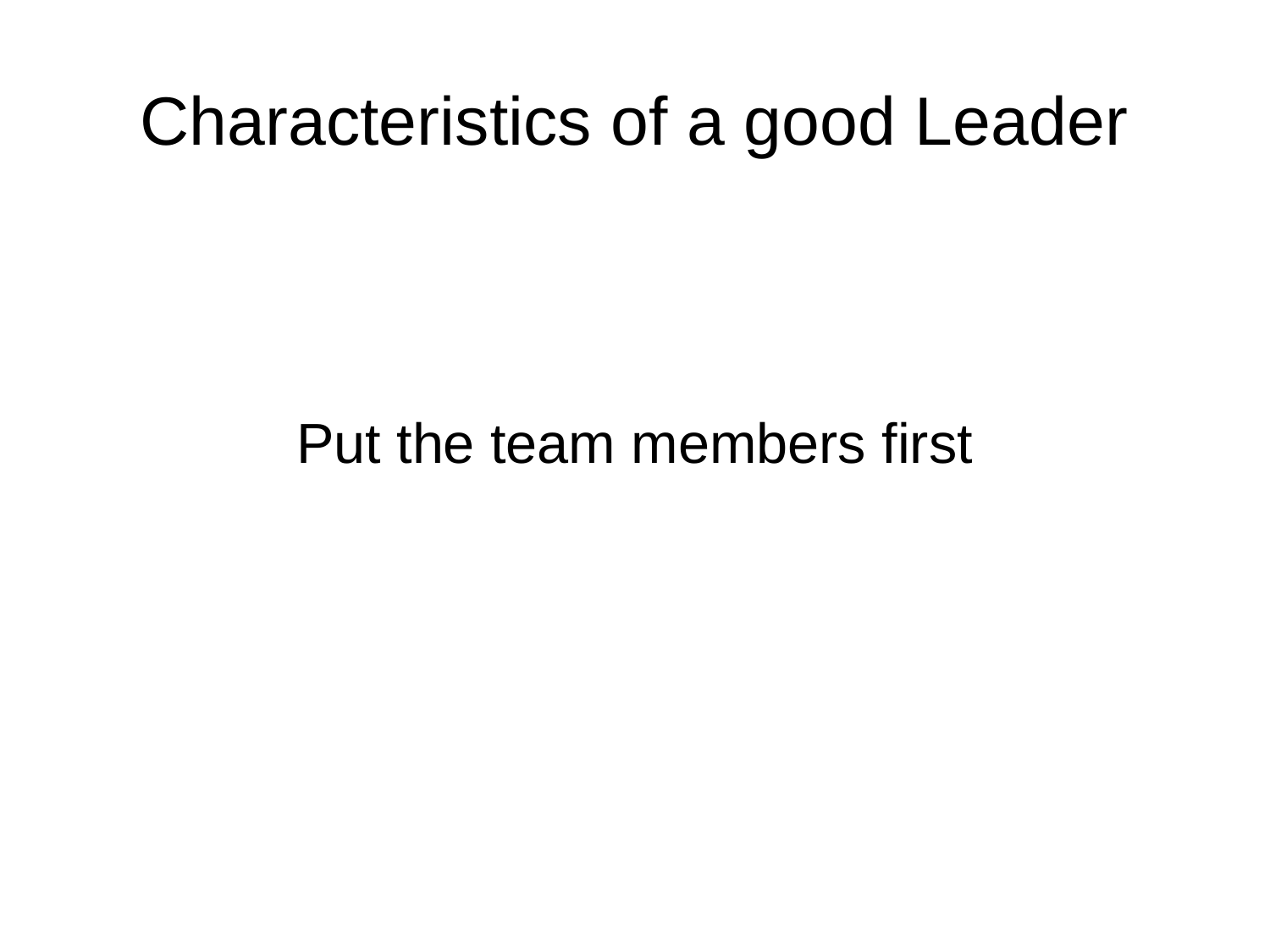

# Characteristics of a good Leader
Put the team members first